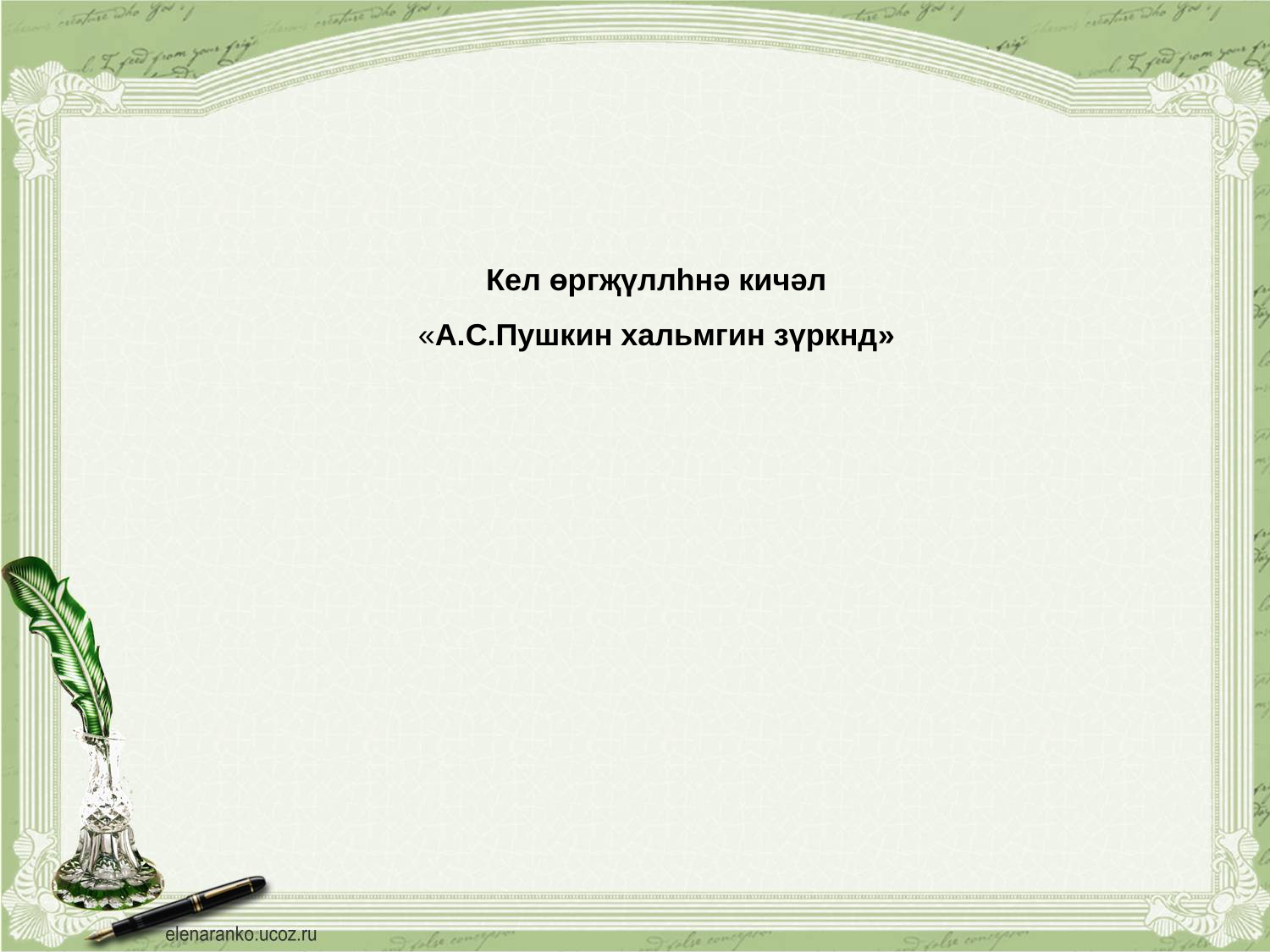

# Кел өргҗүллһнә кичәл «А.С.Пушкин хальмгин зүркнд»